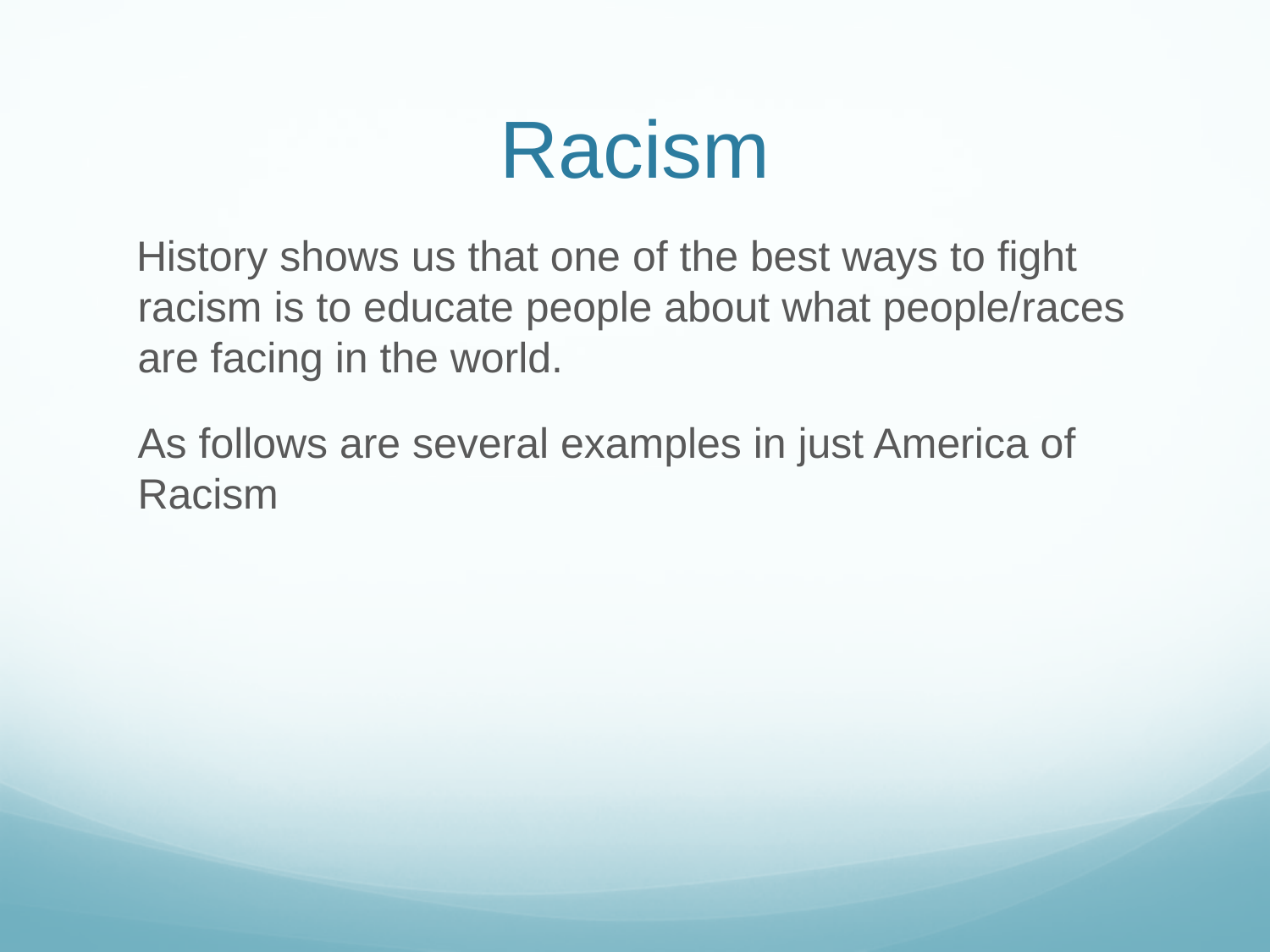

# Racism
    History shows us that one of the best ways to fight racism is to educate people about what people/races are facing in the world.
	As follows are several examples in just America of Racism